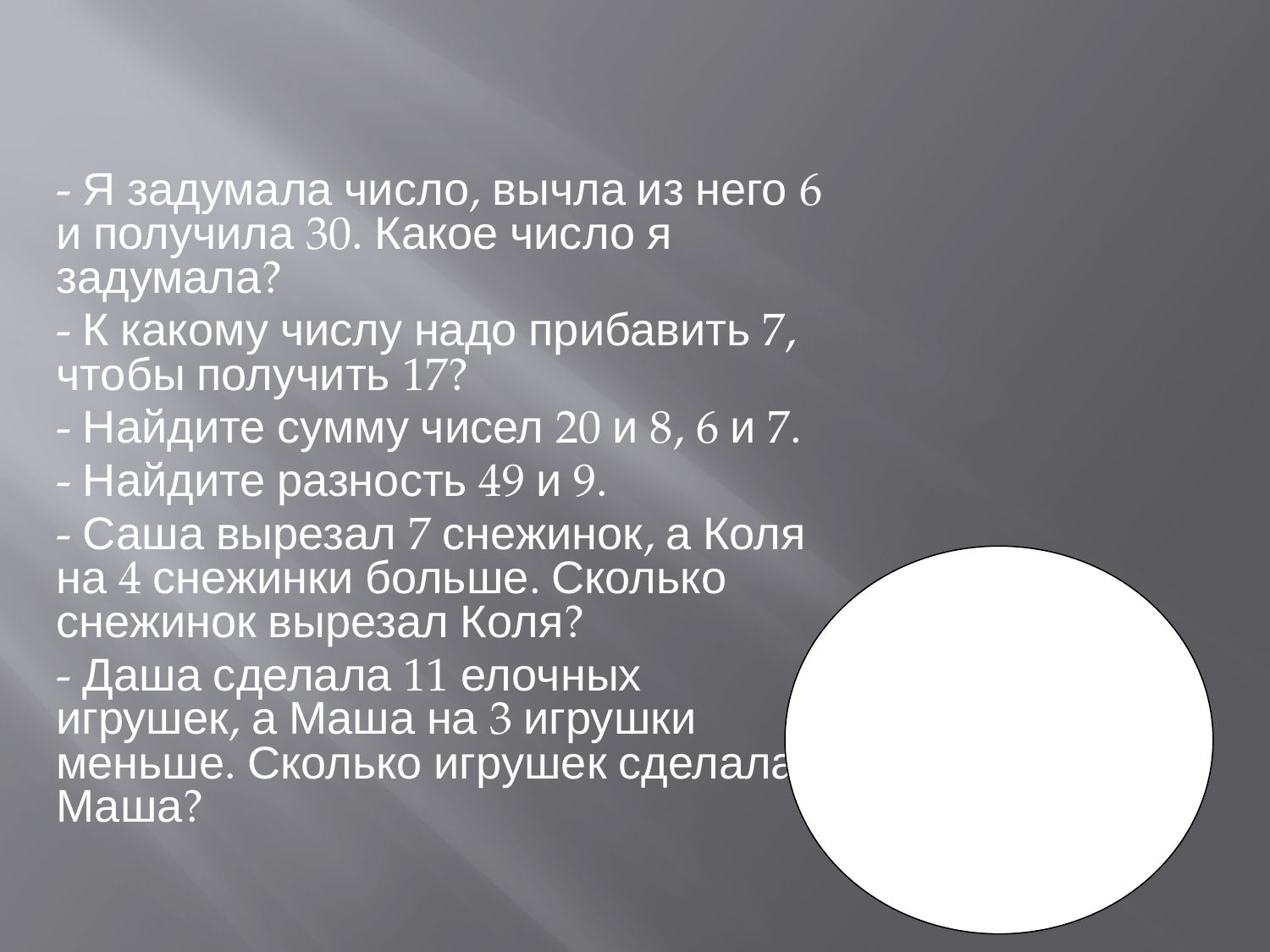

- Я задумала число, вычла из него 6 и получила 30. Какое число я задумала?
- К какому числу надо прибавить 7, чтобы получить 17?
- Найдите сумму чисел 20 и 8, 6 и 7.
- Найдите разность 49 и 9.
- Саша вырезал 7 снежинок, а Коля на 4 снежинки больше. Сколько снежинок вырезал Коля?
- Даша сделала 11 елочных игрушек, а Маша на 3 игрушки меньше. Сколько игрушек сделала Маша?